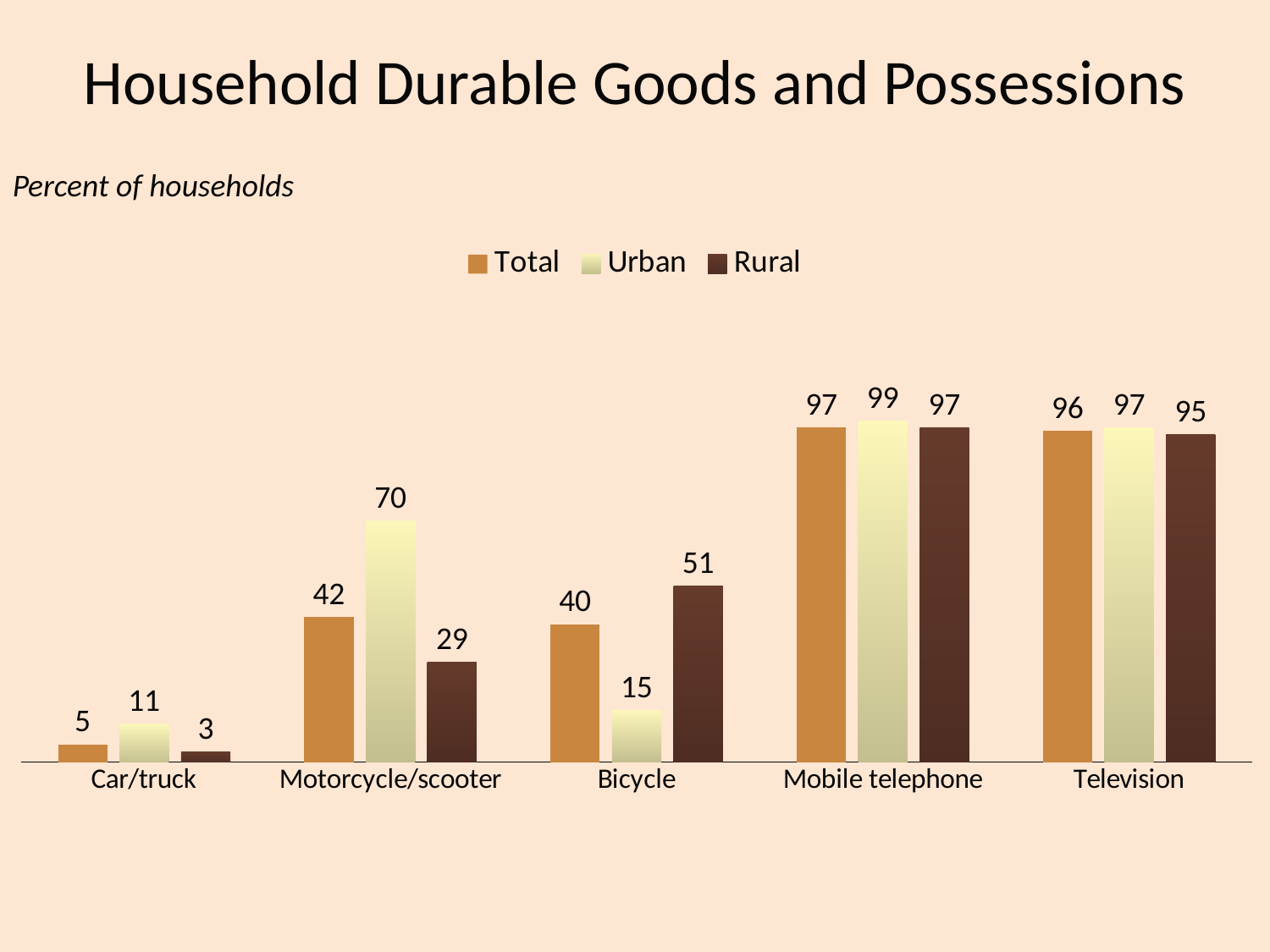

# Household Durable Goods and Possessions
Percent of households

### Chart

| Category | Total | Urban | Rural |
|---|---|---|---|
| Car/truck | 5.0 | 11.0 | 3.0 |
| Motorcycle/scooter | 42.0 | 70.0 | 29.0 |
| Bicycle | 40.0 | 15.0 | 51.0 |
| Mobile telephone | 97.0 | 99.0 | 97.0 |
| Television | 96.0 | 97.0 | 95.0 |